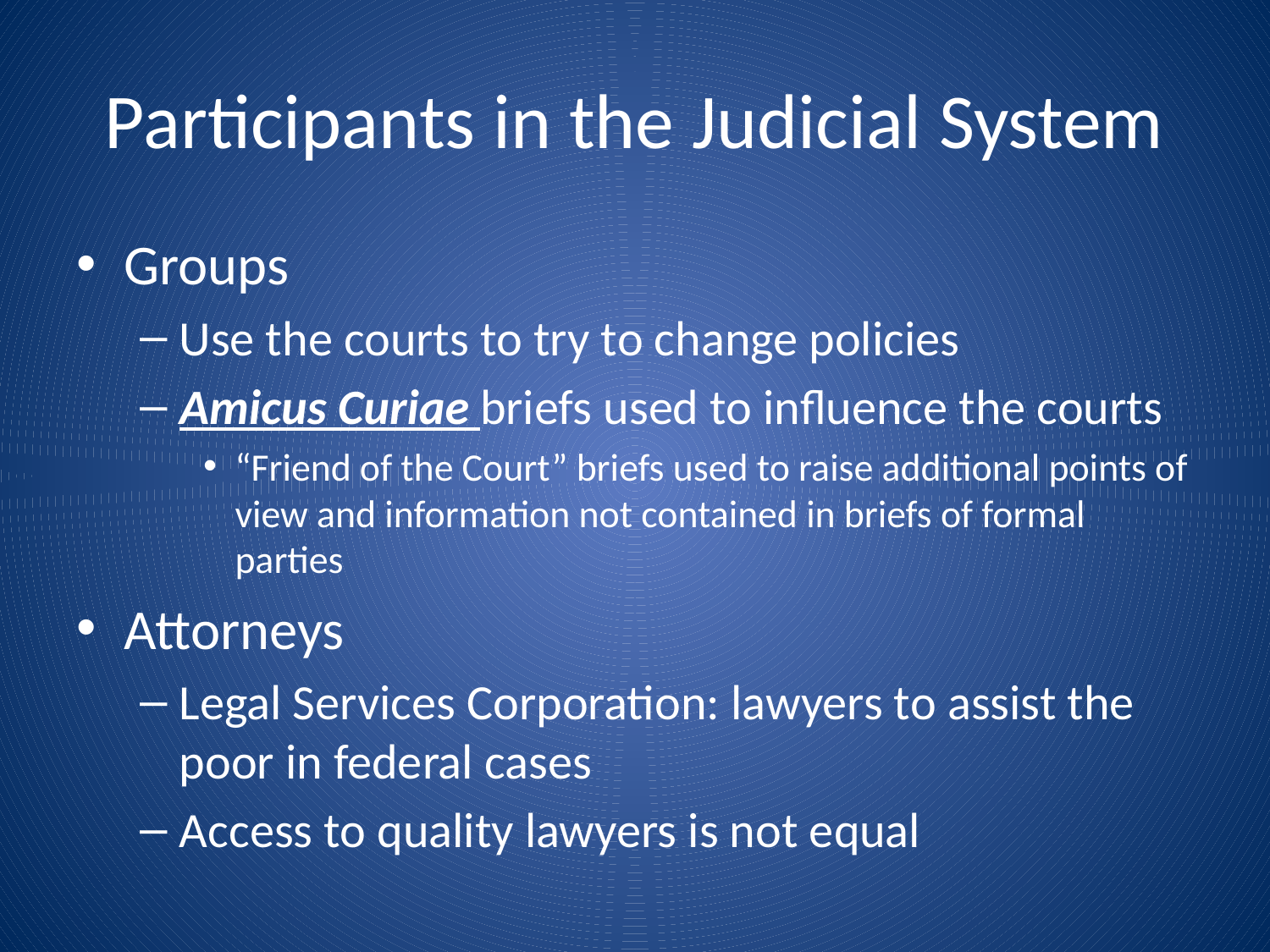

# Participants in the Judicial System
Groups
Use the courts to try to change policies
Amicus Curiae briefs used to influence the courts
“Friend of the Court” briefs used to raise additional points of view and information not contained in briefs of formal parties
Attorneys
Legal Services Corporation: lawyers to assist the poor in federal cases
Access to quality lawyers is not equal